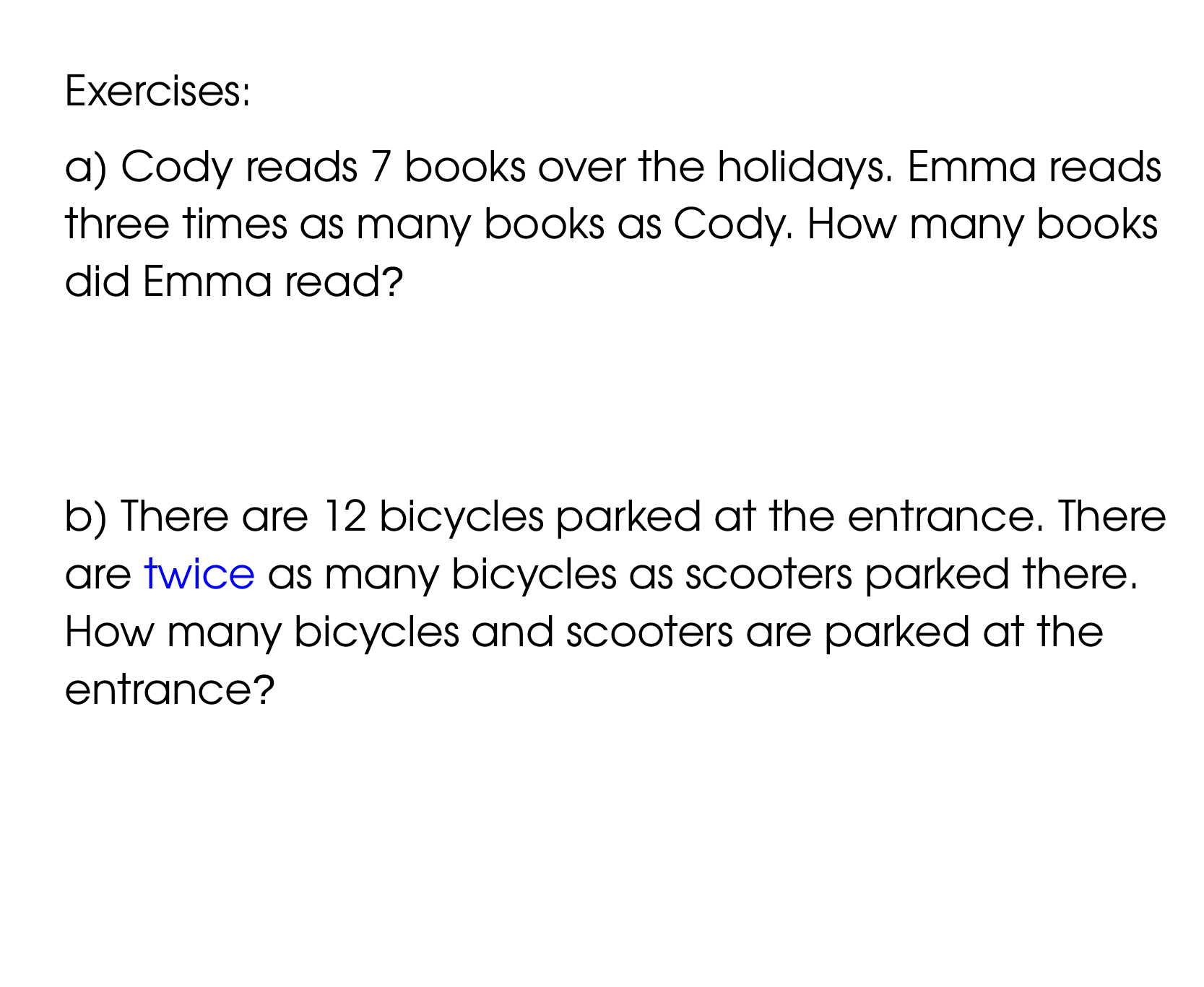

Exercises:
a) Cody reads 7 books over the holidays. Emma reads three times as many books as Cody. How many books did Emma read?
b) There are 12 bicycles parked at the entrance. There are twice as many bicycles as scooters parked there. How many bicycles and scooters are parked at the entrance?